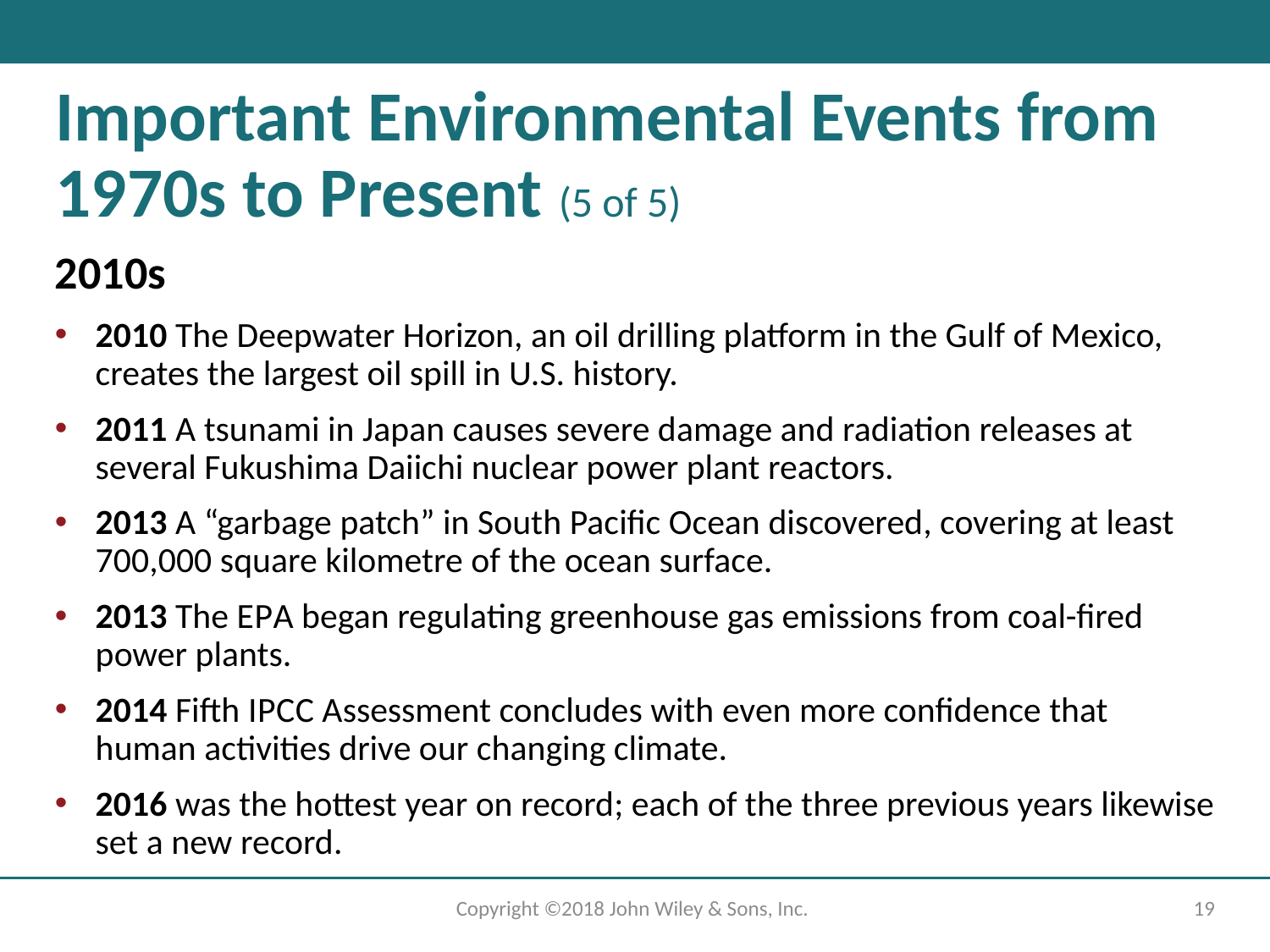

# Important Environmental Events from 19 70s to Present (5 of 5)
2010s
2010 The Deepwater Horizon, an oil drilling platform in the Gulf of Mexico, creates the largest oil spill in U.S. history.
2011 A tsunami in Japan causes severe damage and radiation releases at several Fukushima Daiichi nuclear power plant reactors.
2013 A “garbage patch” in South Pacific Ocean discovered, covering at least 700,000 square kilometre of the ocean surface.
2013 The E P A began regulating greenhouse gas emissions from coal-fired power plants.
2014 Fifth I P C C Assessment concludes with even more confidence that human activities drive our changing climate.
2016 was the hottest year on record; each of the three previous years likewise set a new record.
Copyright ©2018 John Wiley & Sons, Inc.
19